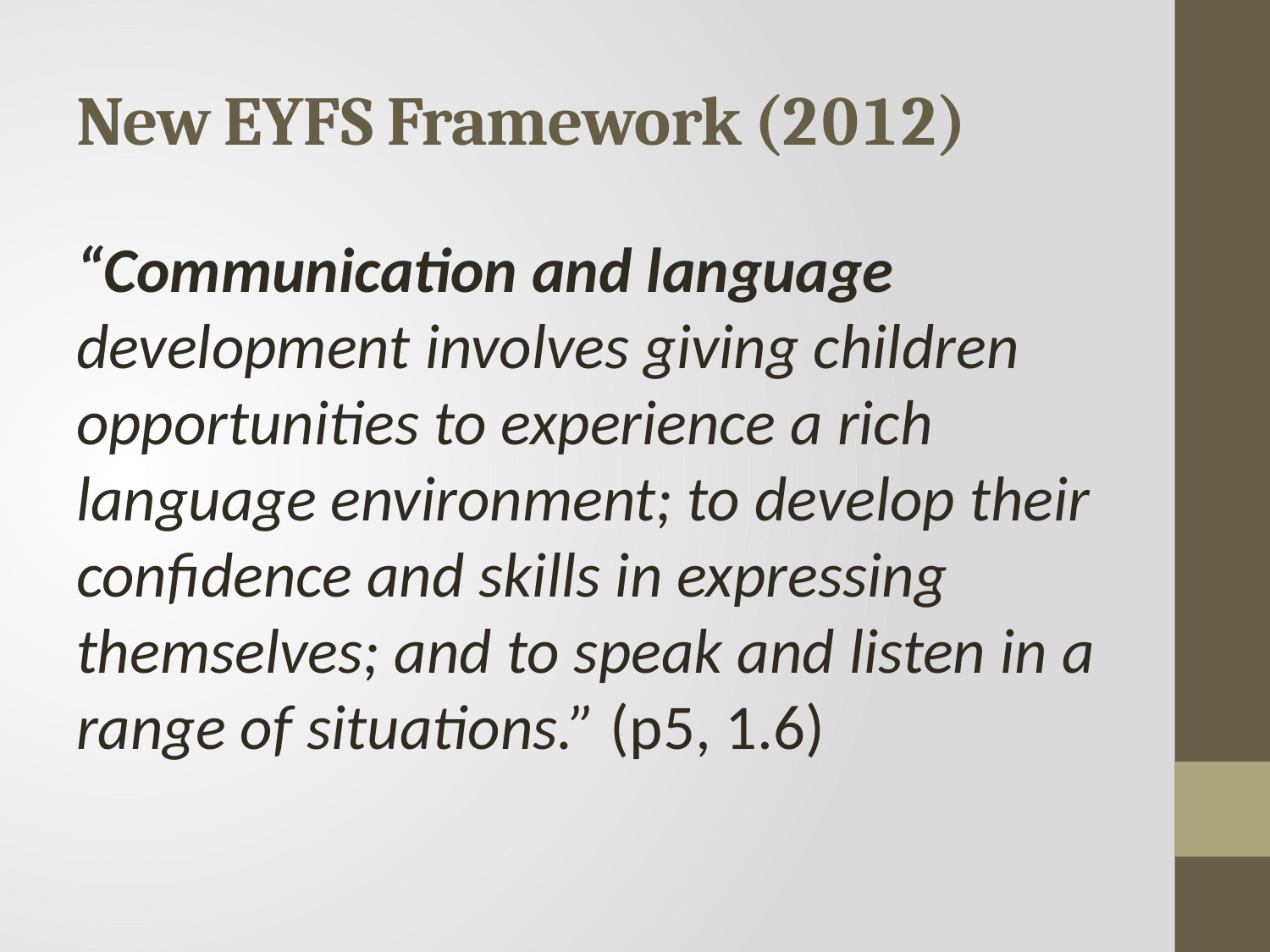

# New EYFS Framework (2012)
“Communication and language development involves giving children opportunities to experience a rich language environment; to develop their confidence and skills in expressing themselves; and to speak and listen in a range of situations.” (p5, 1.6)